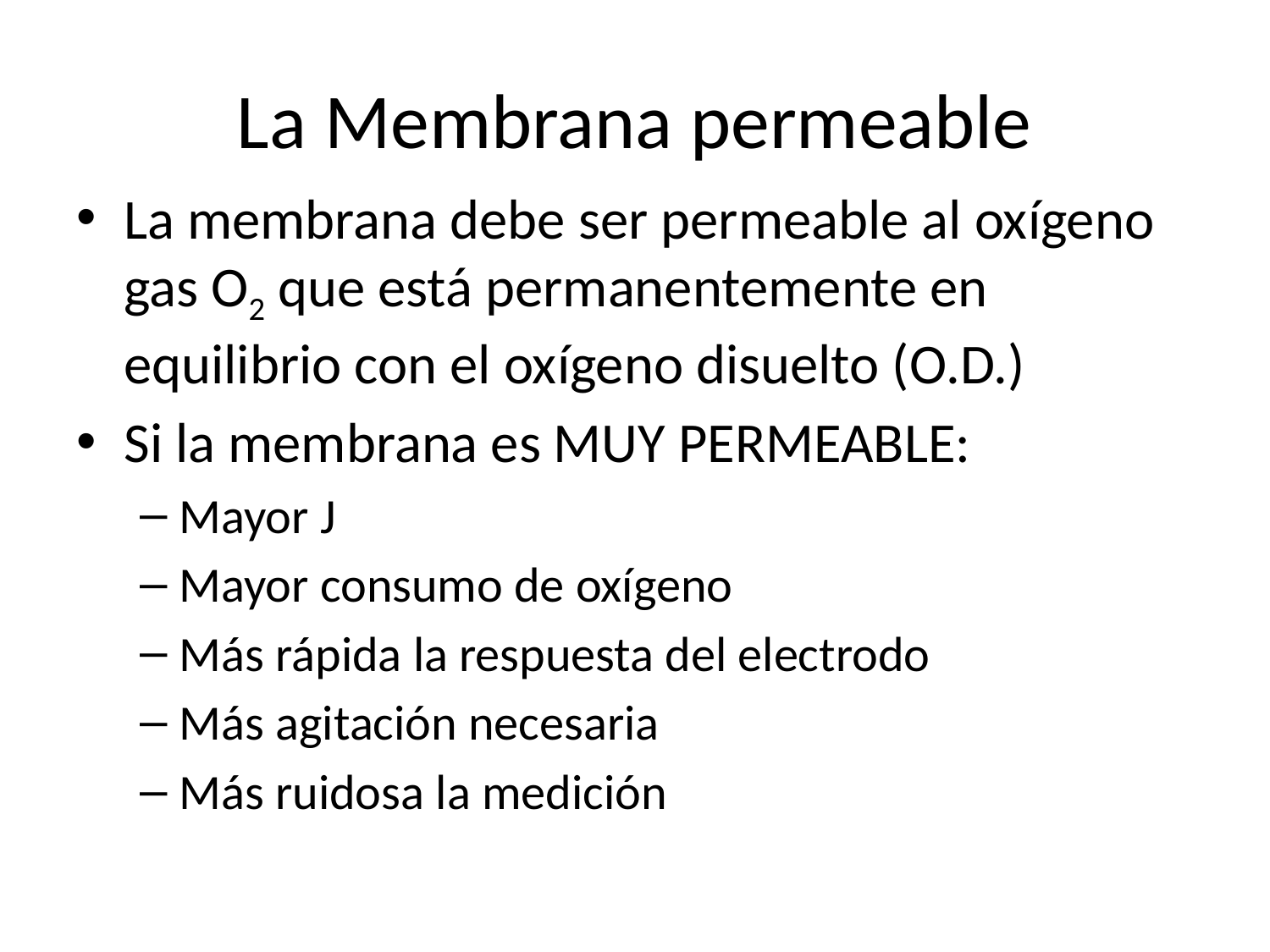

# La Membrana permeable
La membrana debe ser permeable al oxígeno gas O2 que está permanentemente en equilibrio con el oxígeno disuelto (O.D.)
Si la membrana es MUY PERMEABLE:
Mayor J
Mayor consumo de oxígeno
Más rápida la respuesta del electrodo
Más agitación necesaria
Más ruidosa la medición